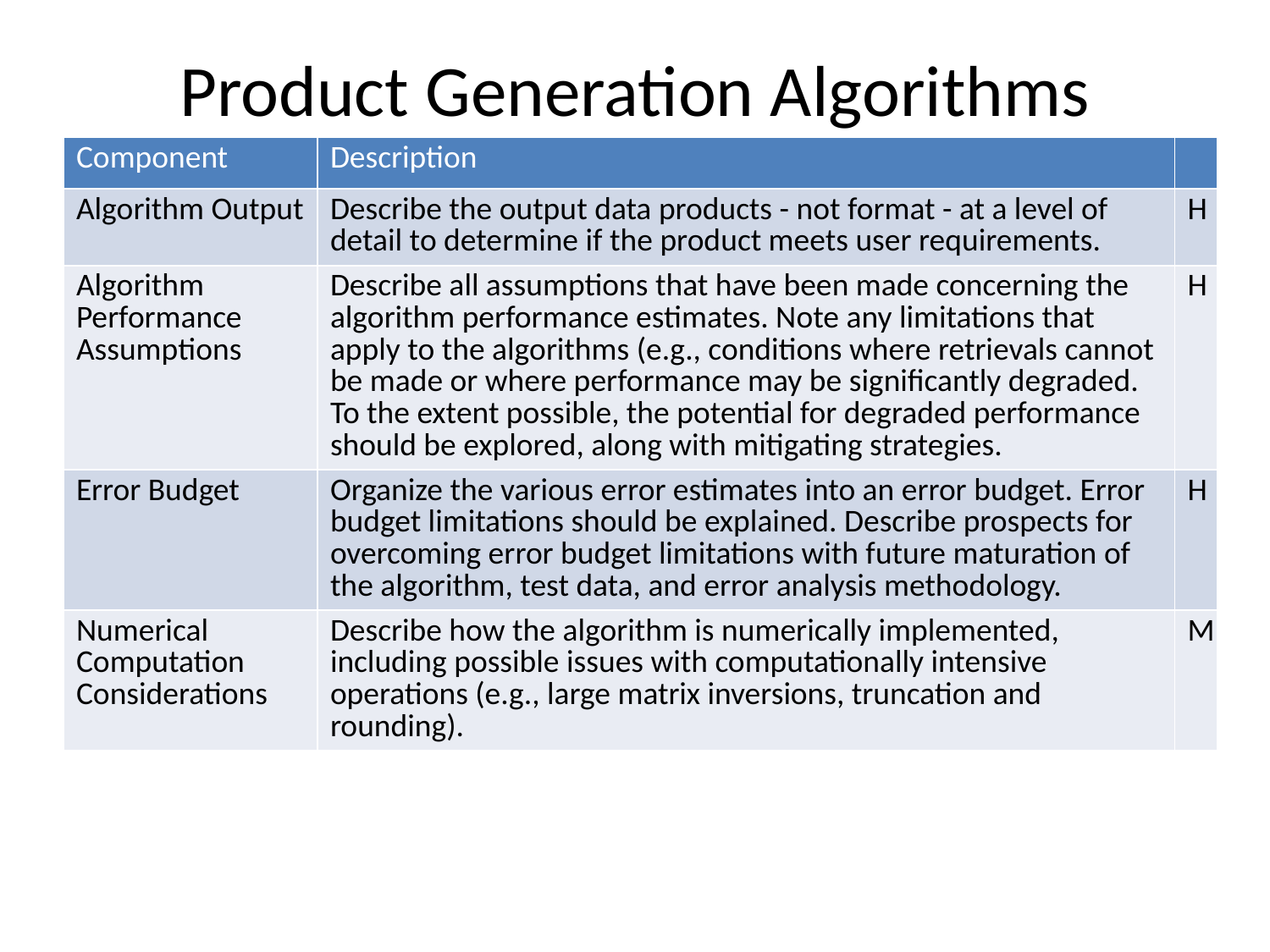

# Product Generation Algorithms
| Component | Description |  |
| --- | --- | --- |
| Algorithm Output | Describe the output data products - not format - at a level of detail to determine if the product meets user requirements. | H |
| Algorithm Performance Assumptions | Describe all assumptions that have been made concerning the algorithm performance estimates. Note any limitations that apply to the algorithms (e.g., conditions where retrievals cannot be made or where performance may be significantly degraded. To the extent possible, the potential for degraded performance should be explored, along with mitigating strategies. | H |
| Error Budget | Organize the various error estimates into an error budget. Error budget limitations should be explained. Describe prospects for overcoming error budget limitations with future maturation of the algorithm, test data, and error analysis methodology. | H |
| Numerical Computation Considerations | Describe how the algorithm is numerically implemented, including possible issues with computationally intensive operations (e.g., large matrix inversions, truncation and rounding). | M |